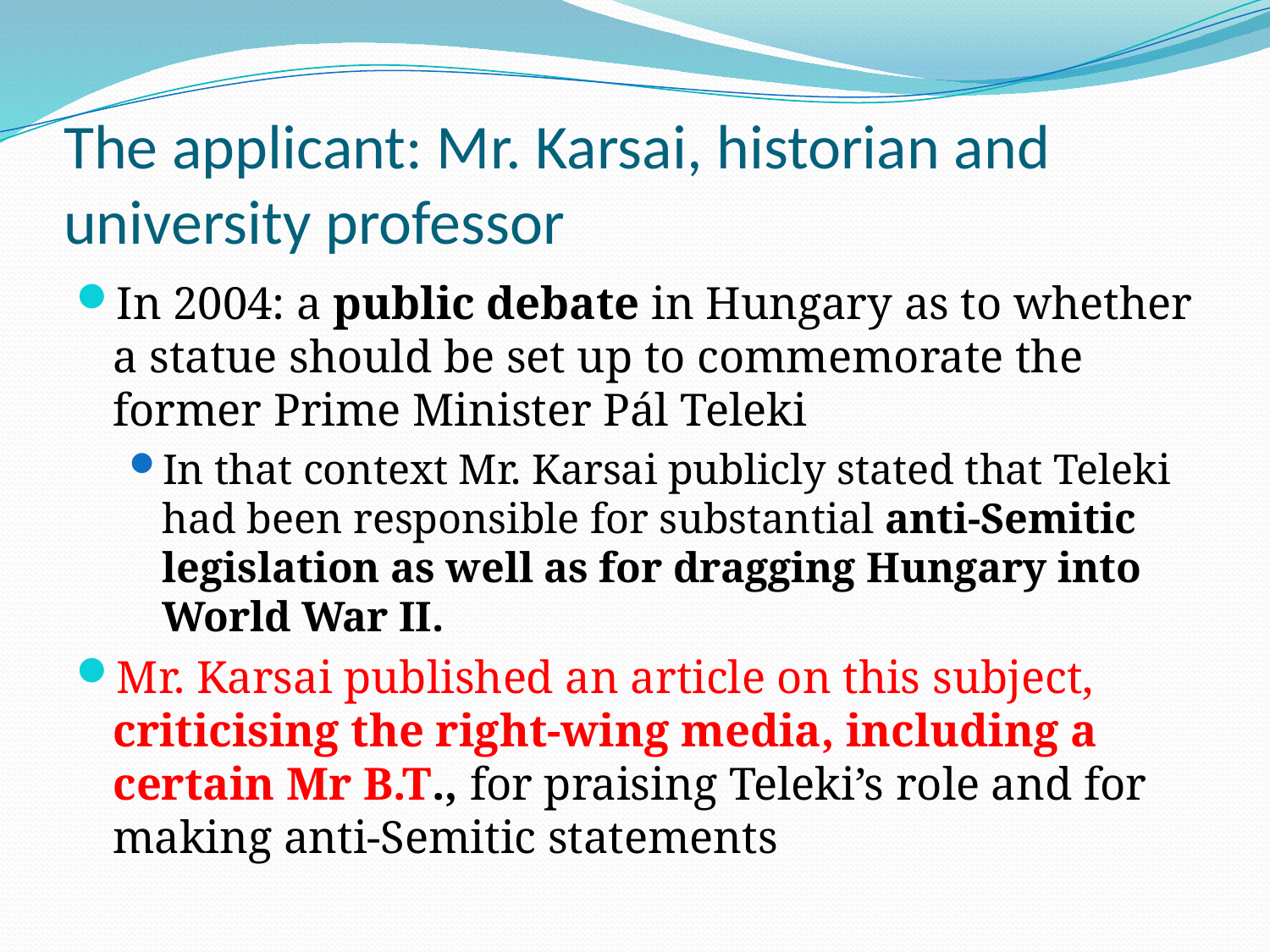

# The applicant: Mr. Karsai, historian and university professor
In 2004: a public debate in Hungary as to whether a statue should be set up to commemorate the former Prime Minister Pál Teleki
In that context Mr. Karsai publicly stated that Teleki had been responsible for substantial anti-Semitic legislation as well as for dragging Hungary into World War II.
Mr. Karsai published an article on this subject, criticising the right-wing media, including a certain Mr B.T., for praising Teleki’s role and for making anti-Semitic statements